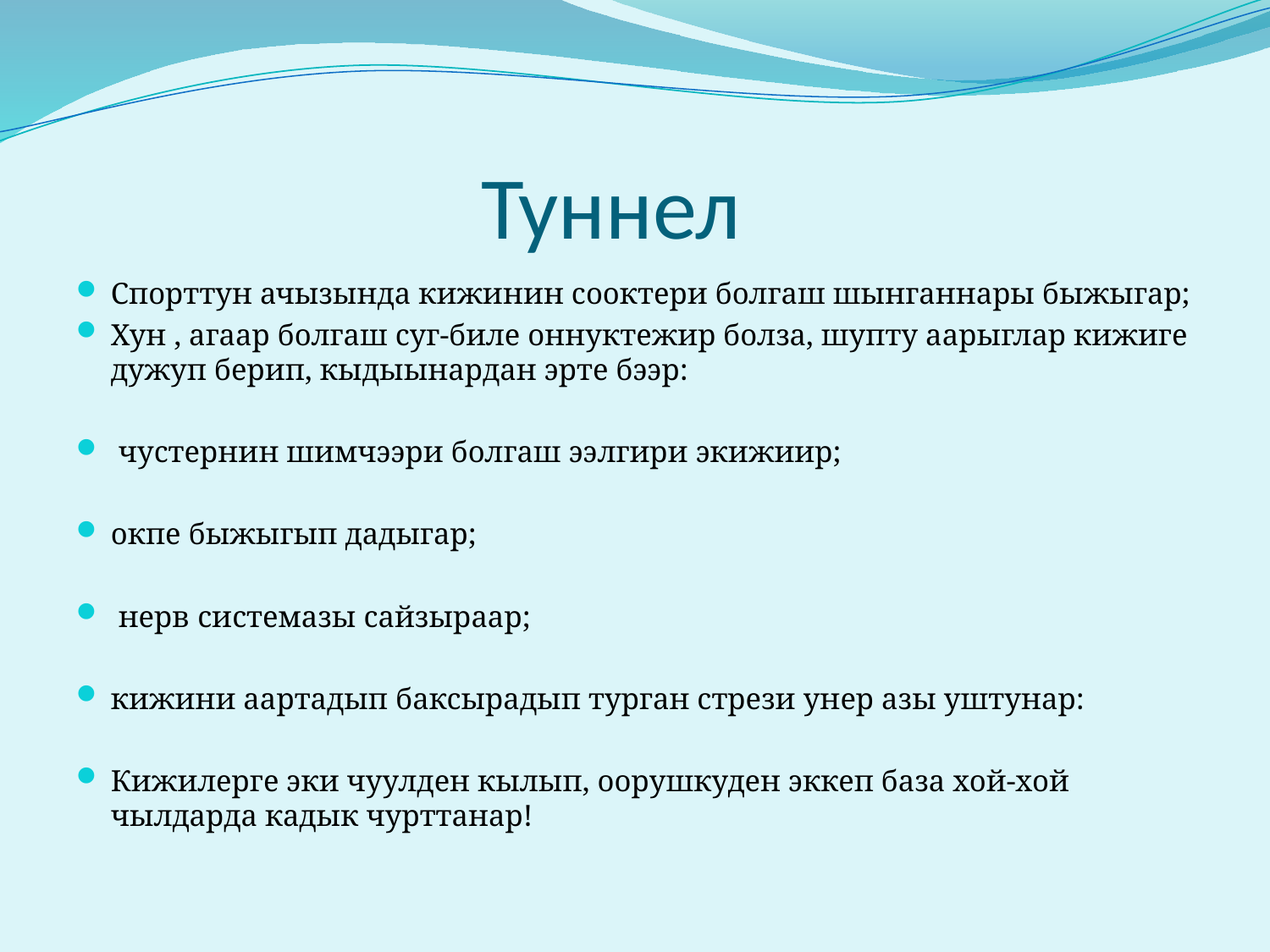

# Туннел
Спорттун ачызында кижинин сооктери болгаш шынганнары быжыгар;
Хун , агаар болгаш суг-биле оннуктежир болза, шупту аарыглар кижиге дужуп берип, кыдыынардан эрте бээр:

 чустернин шимчээри болгаш ээлгири экижиир;

окпе быжыгып дадыгар;

 нерв системазы сайзыраар;

кижини аартадып баксырадып турган стрези унер азы уштунар:

Кижилерге эки чуулден кылып, оорушкуден эккеп база хой-хой чылдарда кадык чурттанар!